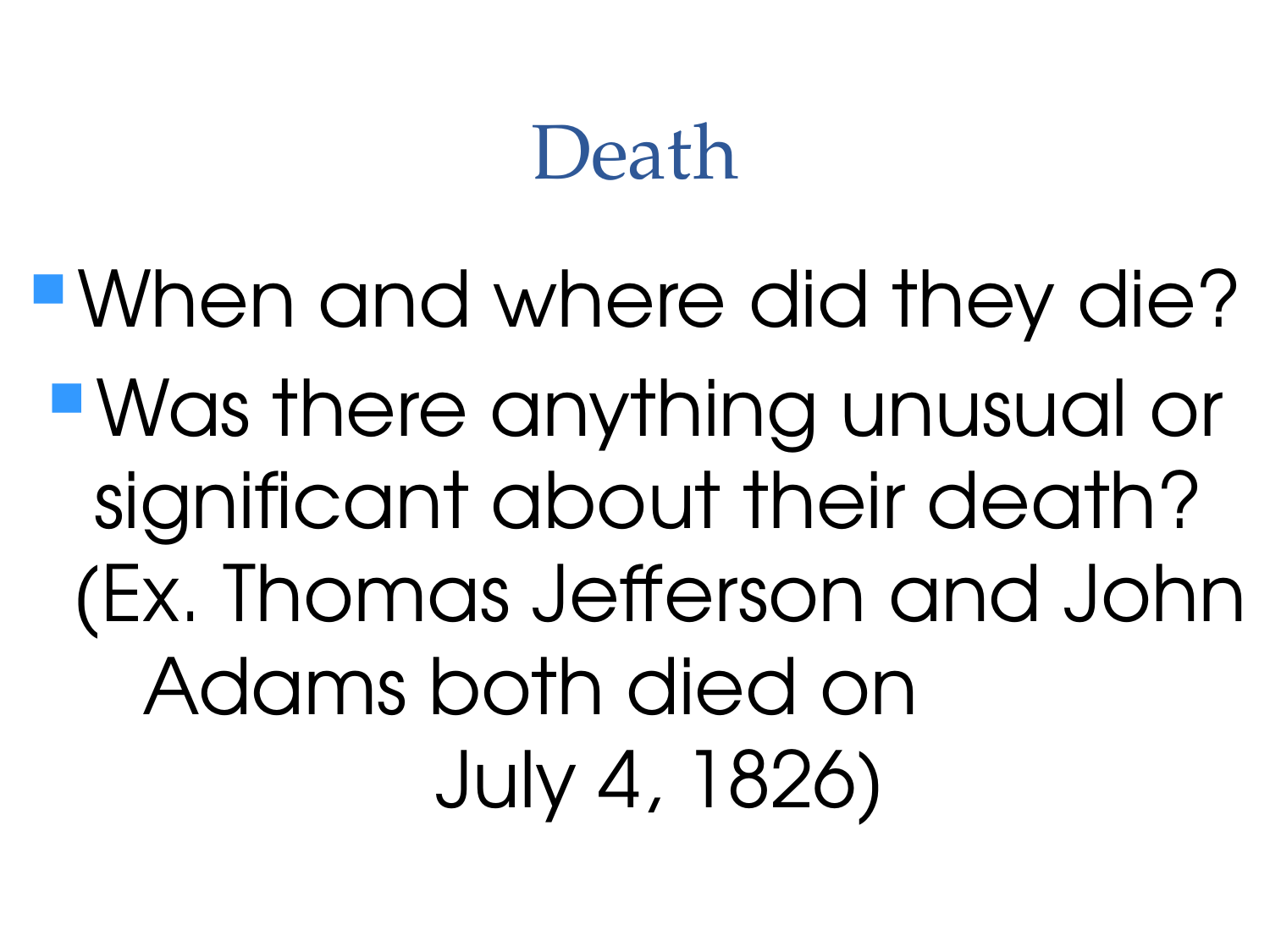

# Death
When and where did they die?
Was there anything unusual or significant about their death?  (Ex. Thomas Jefferson and John Adams both died on             July 4, 1826)